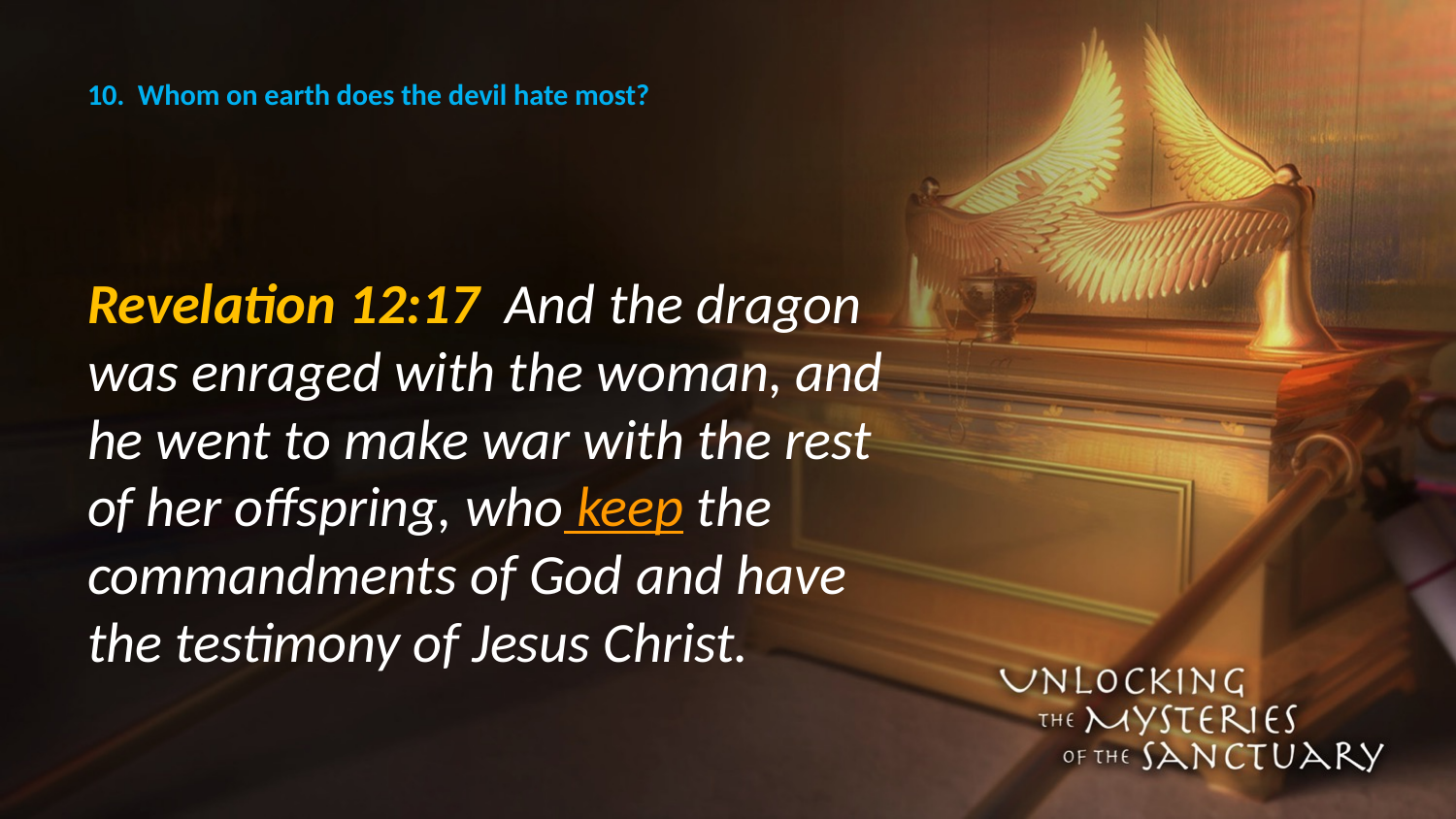

# 10.  Whom on earth does the devil hate most?

Revelation 12:17  And the dragon was enraged with the woman, and he went to make war with the rest of her offspring, who keep the commandments of God and have the testimony of Jesus Christ.